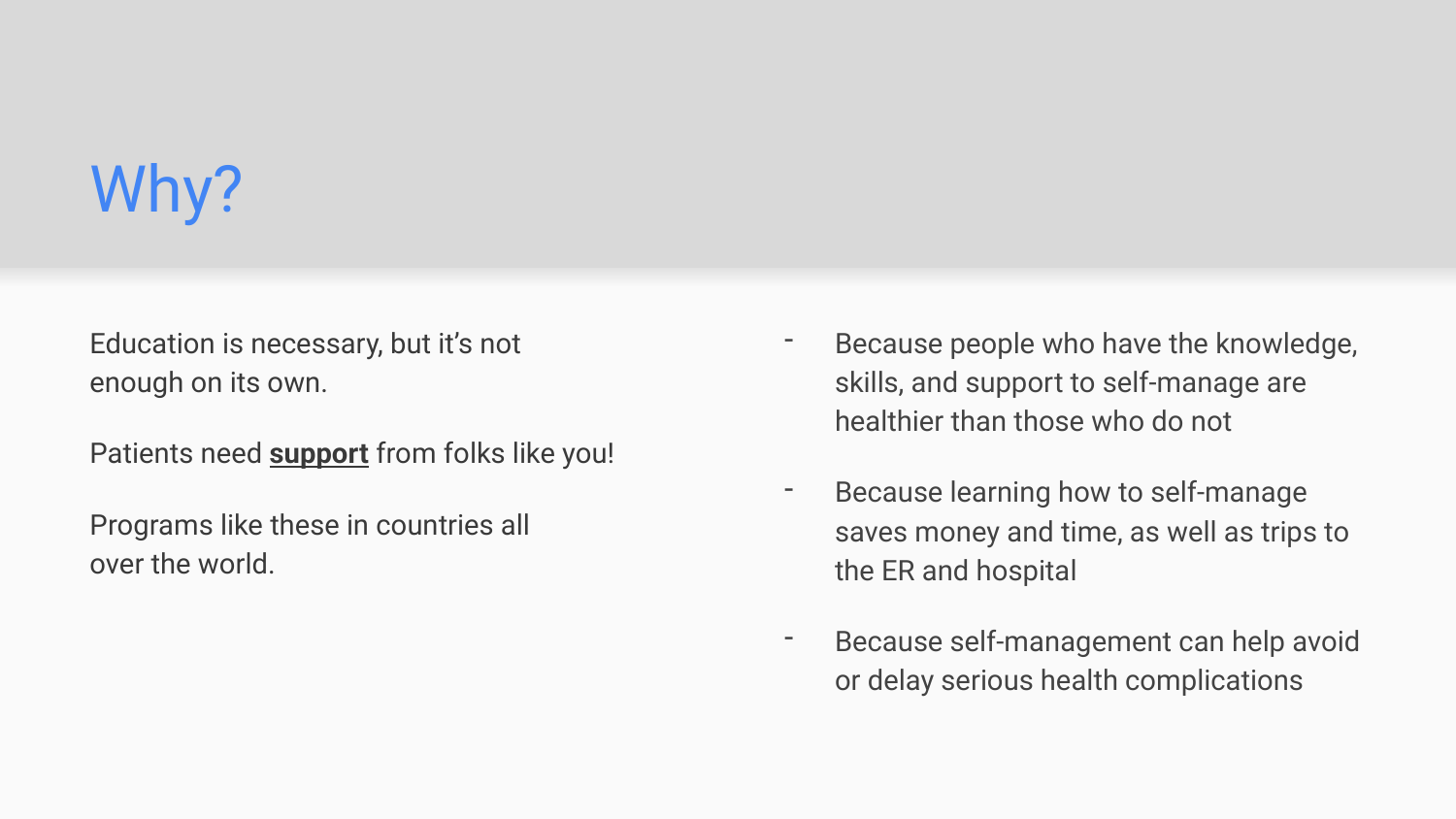

# Why?
Education is necessary, but it’s not
enough on its own.
Patients need support from folks like you!
Programs like these in countries all
over the world.
Because people who have the knowledge, skills, and support to self-manage are healthier than those who do not
Because learning how to self-manage saves money and time, as well as trips to the ER and hospital
Because self-management can help avoid or delay serious health complications